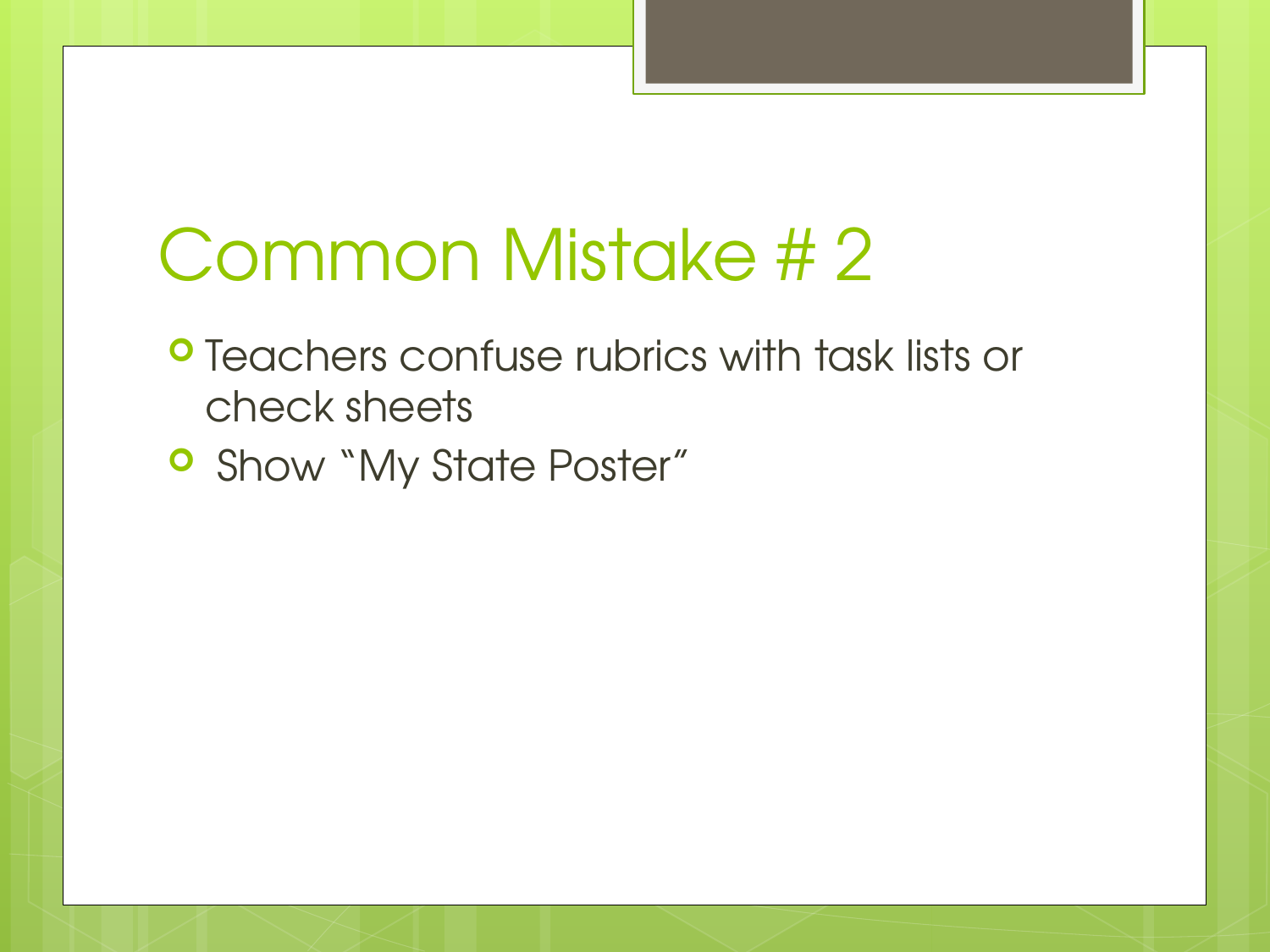

# Common Mistake # 2
Teachers confuse rubrics with task lists or check sheets
 Show “My State Poster”